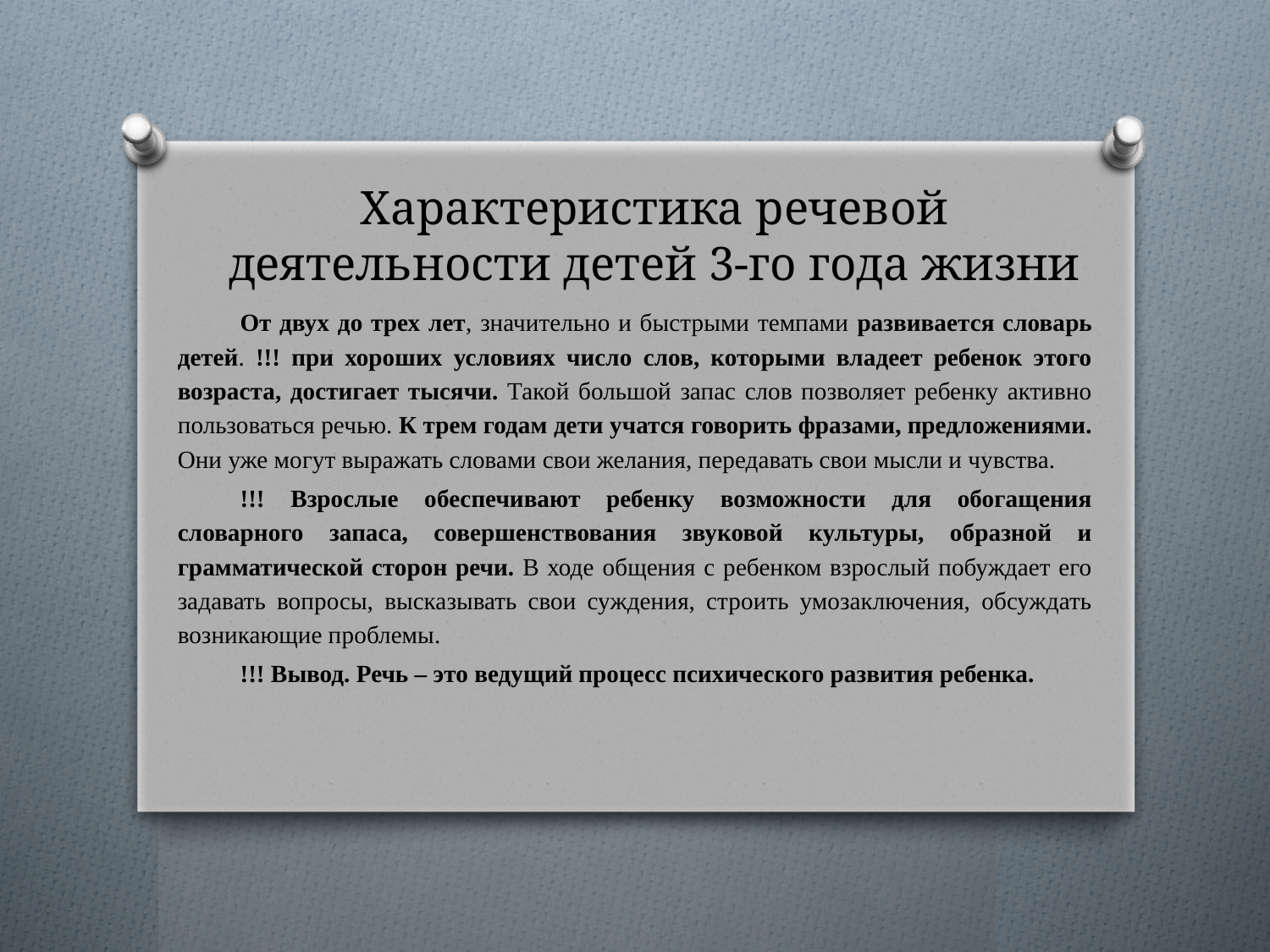

# Характеристика речевой деятельности детей 3-го года жизни
От двух до трех лет, значительно и быстрыми темпами развивается словарь детей. !!! при хороших условиях число слов, которыми владеет ребенок этого возраста, достигает тысячи. Такой большой запас слов позволяет ребенку активно пользоваться речью. К трем годам дети учатся говорить фразами, предложениями. Они уже могут выражать словами свои желания, передавать свои мысли и чувства.
!!! Взрослые обеспечивают ребенку возможности для обогащения словарного запаса, совершенствования звуковой культуры, образной и грамматической сторон речи. В ходе общения с ребенком взрослый побуждает его задавать вопросы, высказывать свои суждения, строить умозаключения, обсуждать возникающие проблемы.
!!! Вывод. Речь – это ведущий процесс психического развития ребенка.